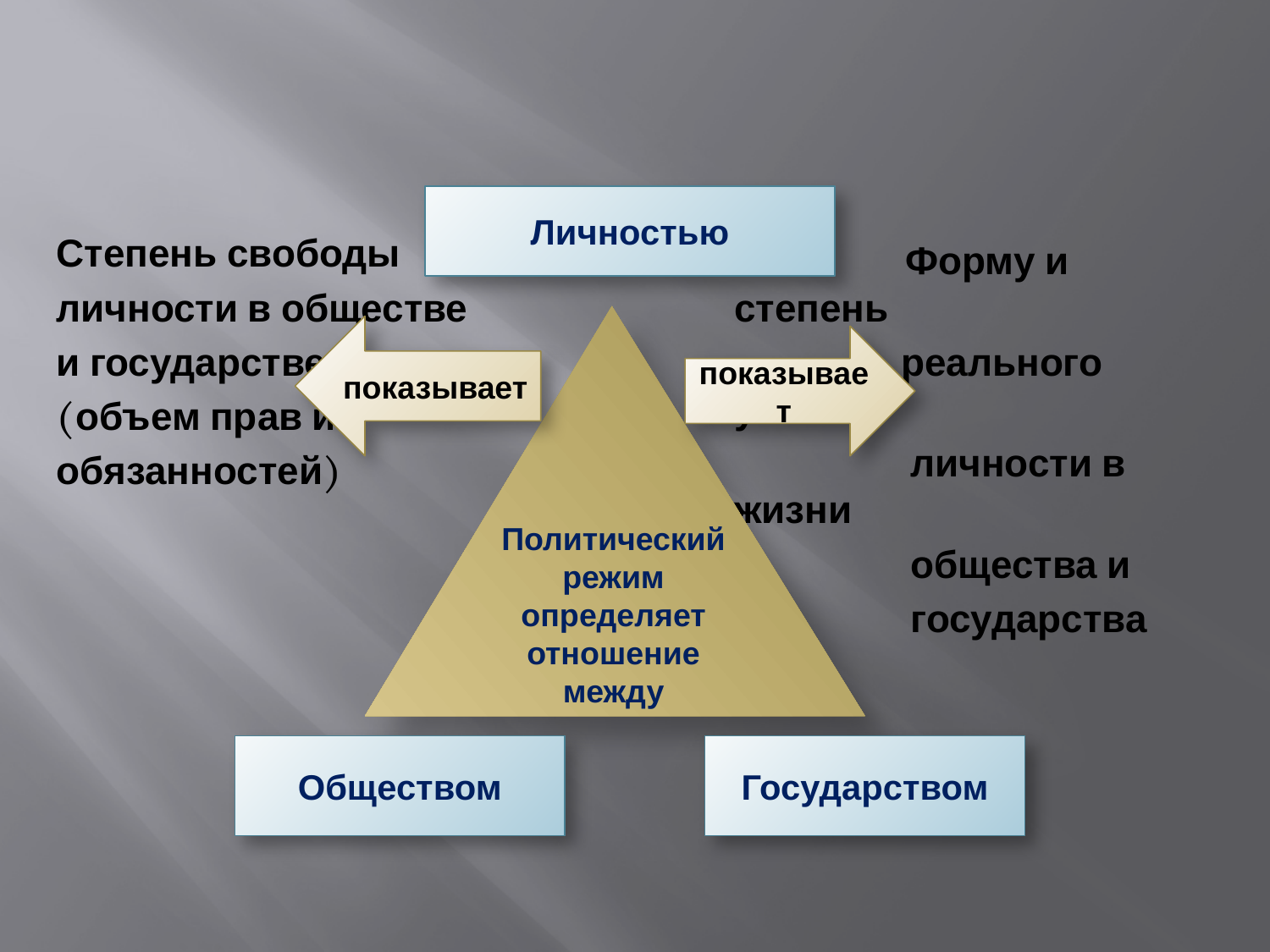

#
Личностью
Степень свободы
личности в обществе
и государстве
(объем прав и
обязанностей)

               Форму и степень
                       реального участия
                        личности в жизни
                        общества и
                        государства

Политический режим определяет отношение между
показывает
показывает
Обществом
Государством